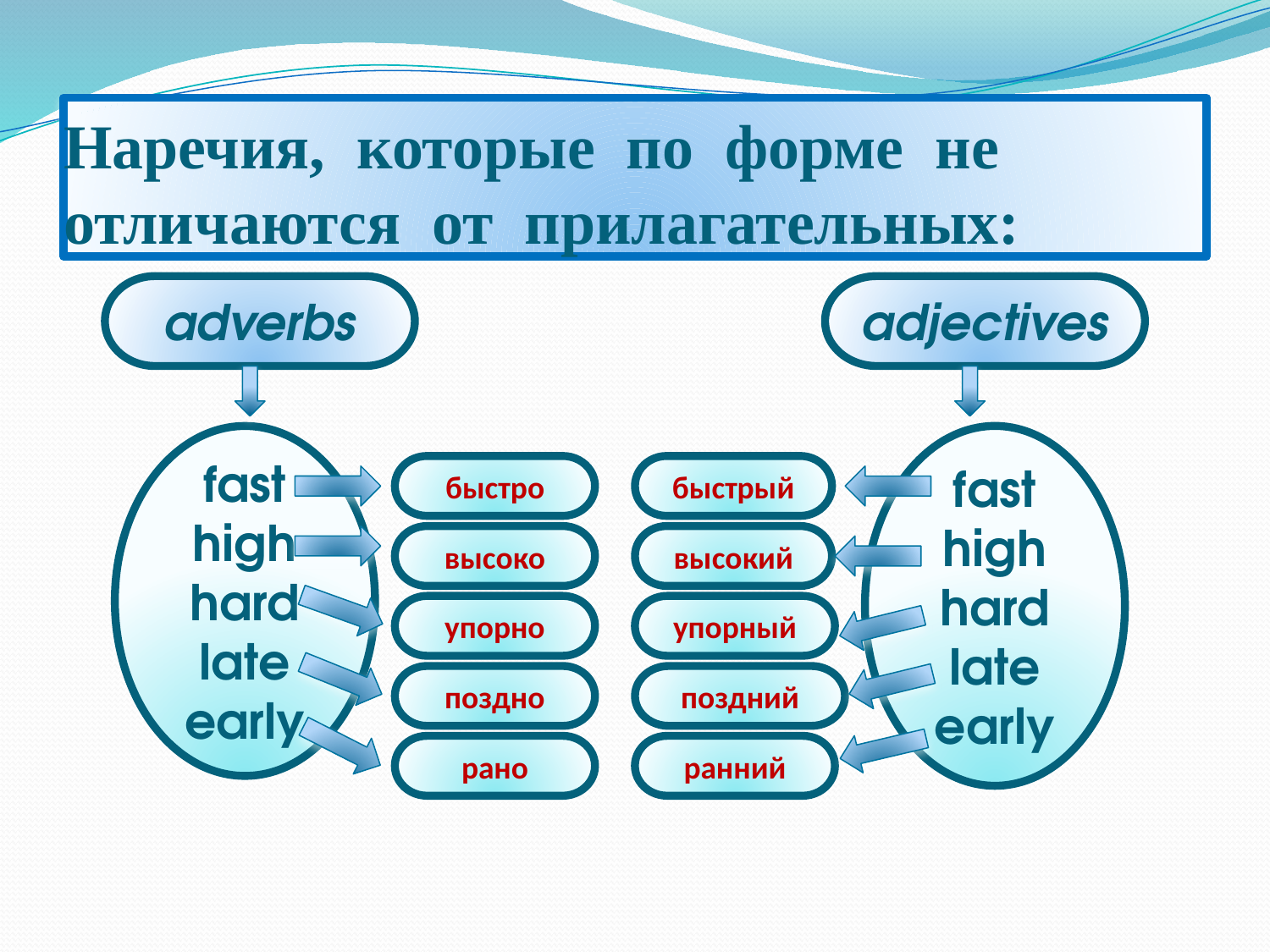

# Наречия,  которые  по  форме  не  отличаются  от  прилагательных:

adverbs
adjectives

fast
high
hard
late
early
fast
high
hard
late
early
быстро
быстрый

высоко
высокий

упорно
упорный

поздно
поздний

рано
ранний